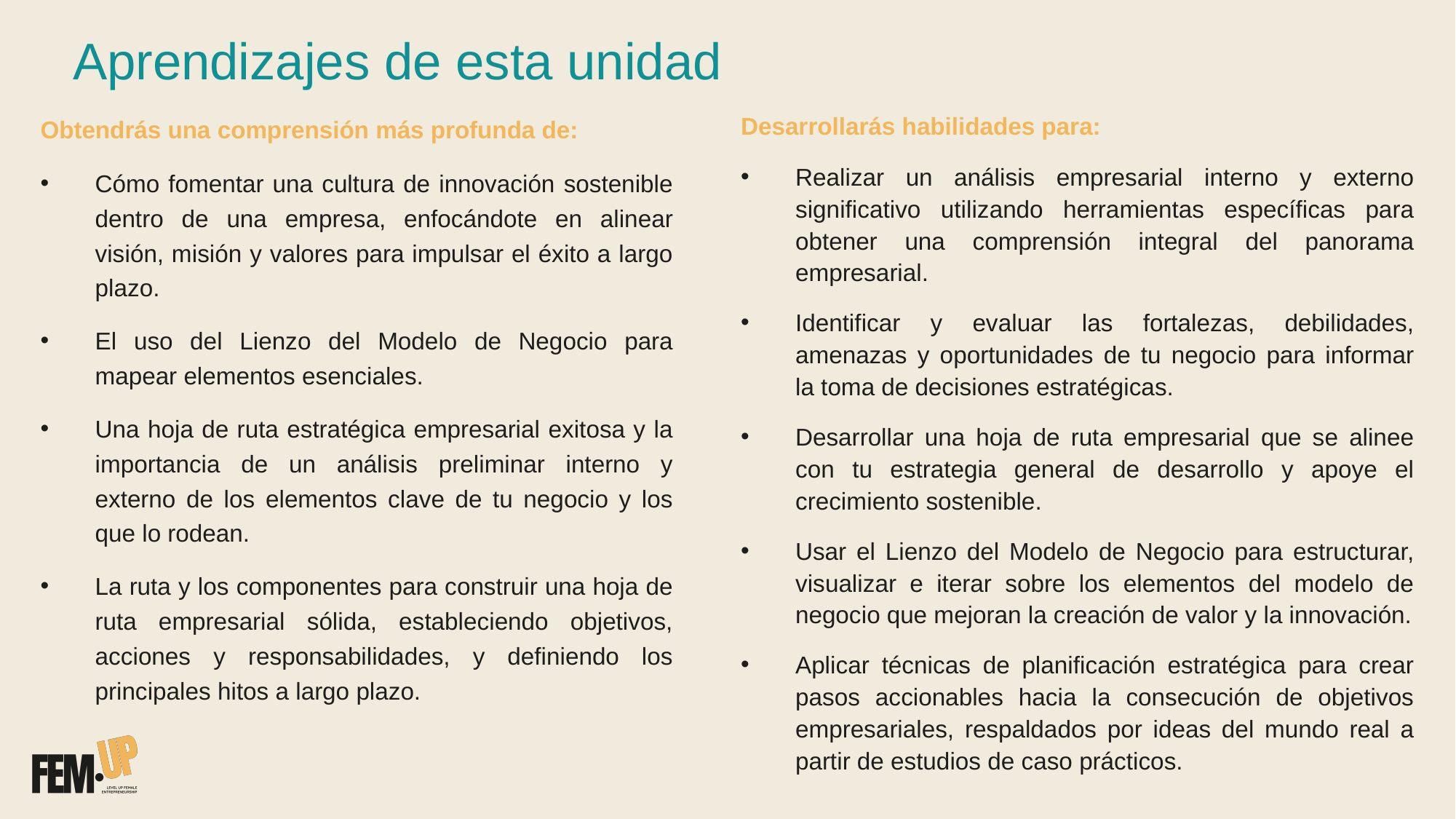

# Aprendizajes de esta unidad
Desarrollarás habilidades para:
Realizar un análisis empresarial interno y externo significativo utilizando herramientas específicas para obtener una comprensión integral del panorama empresarial.
Identificar y evaluar las fortalezas, debilidades, amenazas y oportunidades de tu negocio para informar la toma de decisiones estratégicas.
Desarrollar una hoja de ruta empresarial que se alinee con tu estrategia general de desarrollo y apoye el crecimiento sostenible.
Usar el Lienzo del Modelo de Negocio para estructurar, visualizar e iterar sobre los elementos del modelo de negocio que mejoran la creación de valor y la innovación.
Aplicar técnicas de planificación estratégica para crear pasos accionables hacia la consecución de objetivos empresariales, respaldados por ideas del mundo real a partir de estudios de caso prácticos.
Obtendrás una comprensión más profunda de:
Cómo fomentar una cultura de innovación sostenible dentro de una empresa, enfocándote en alinear visión, misión y valores para impulsar el éxito a largo plazo.
El uso del Lienzo del Modelo de Negocio para mapear elementos esenciales.
Una hoja de ruta estratégica empresarial exitosa y la importancia de un análisis preliminar interno y externo de los elementos clave de tu negocio y los que lo rodean.
La ruta y los componentes para construir una hoja de ruta empresarial sólida, estableciendo objetivos, acciones y responsabilidades, y definiendo los principales hitos a largo plazo.